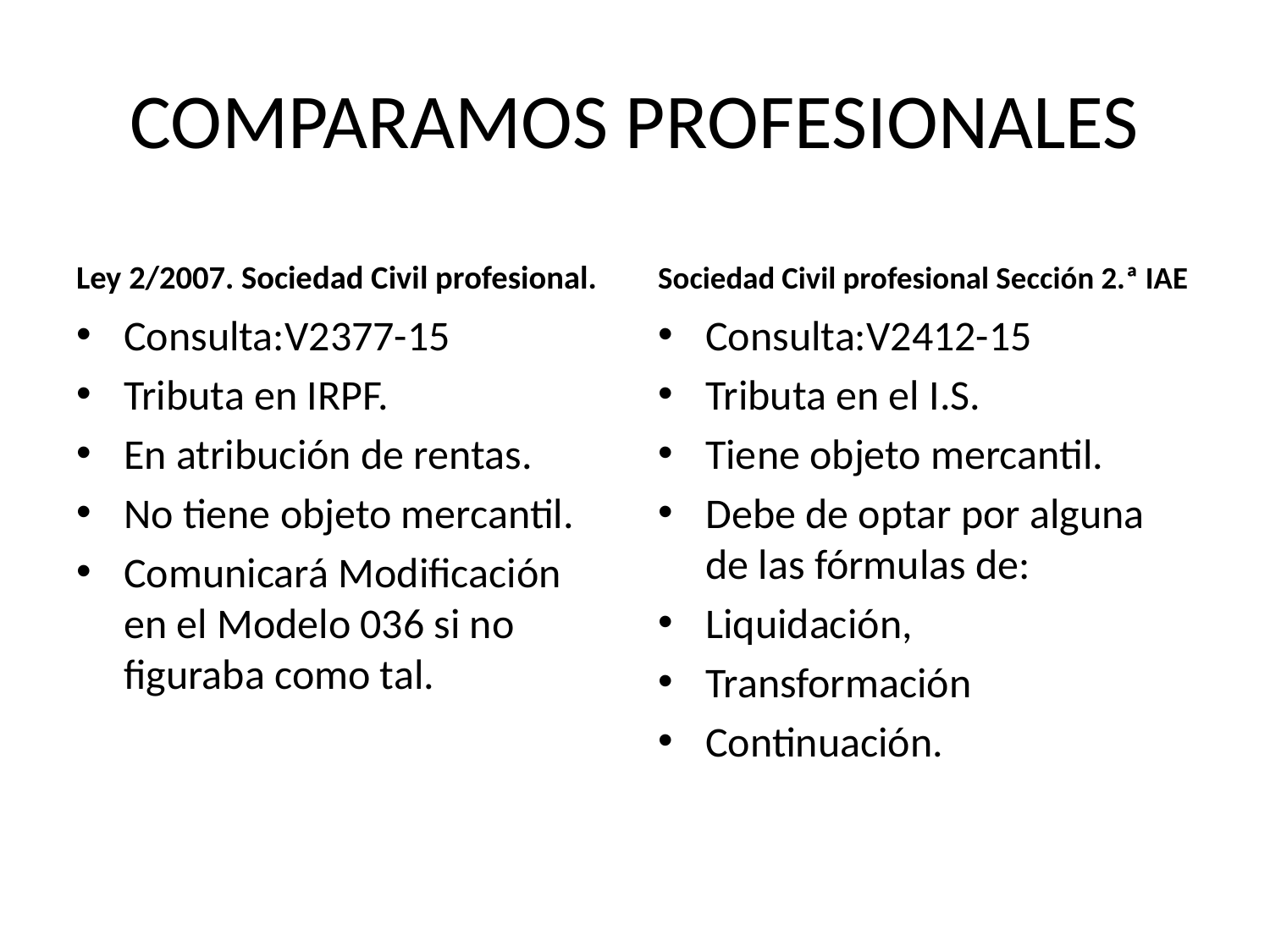

# COMPARAMOS PROFESIONALES
Ley 2/2007. Sociedad Civil profesional.
Sociedad Civil profesional Sección 2.ª IAE
Consulta:V2377-15
Tributa en IRPF.
En atribución de rentas.
No tiene objeto mercantil.
Comunicará Modificación en el Modelo 036 si no figuraba como tal.
Consulta:V2412-15
Tributa en el I.S.
Tiene objeto mercantil.
Debe de optar por alguna de las fórmulas de:
Liquidación,
Transformación
Continuación.